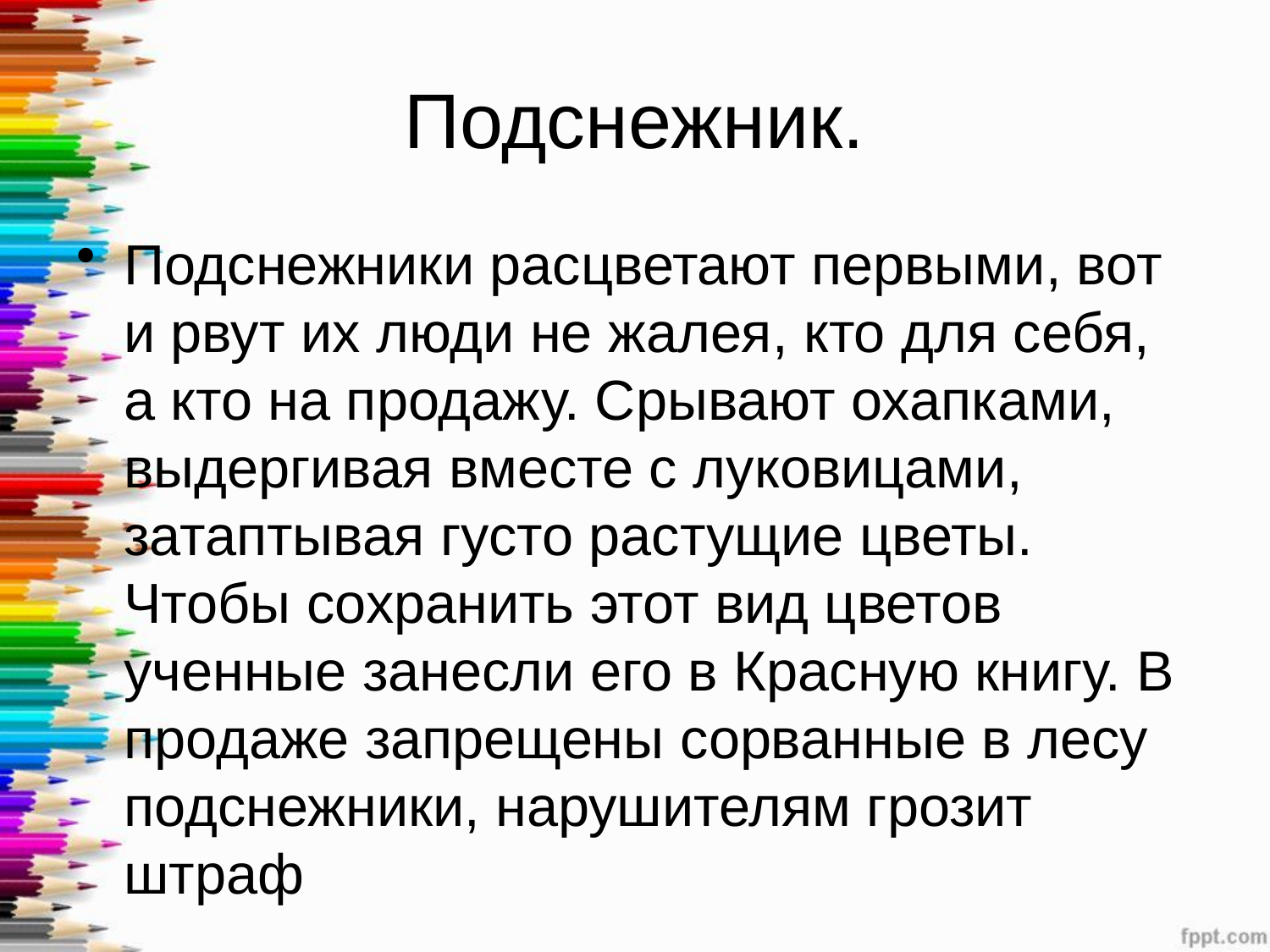

# Подснежник.
Подснежники расцветают первыми, вот и рвут их люди не жалея, кто для себя, а кто на продажу. Срывают охапками, выдергивая вместе с луковицами, затаптывая густо растущие цветы. Чтобы сохранить этот вид цветов ученные занесли его в Красную книгу. В продаже запрещены сорванные в лесу подснежники, нарушителям грозит штраф